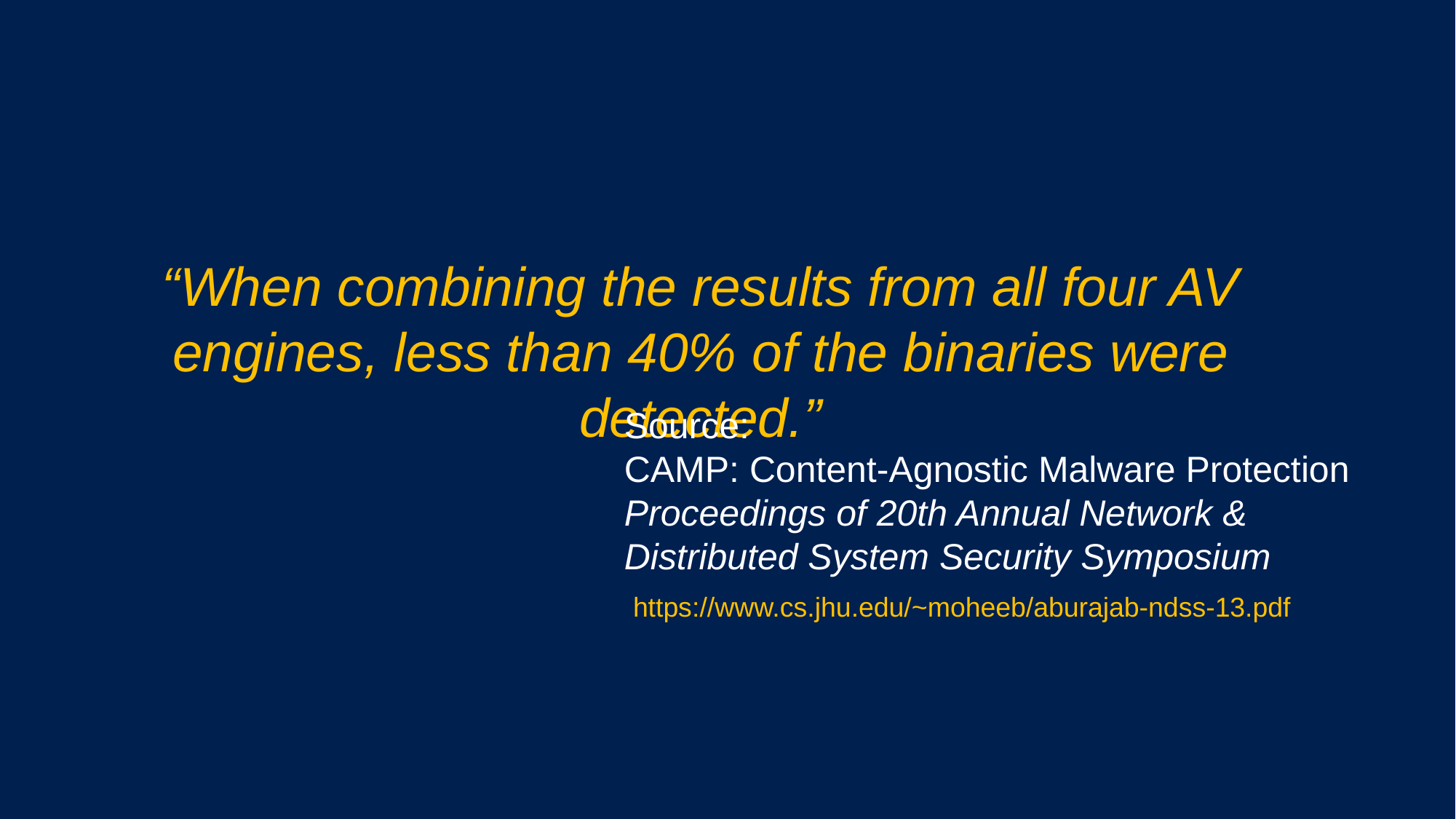

“When combining the results from all four AV engines, less than 40% of the binaries were detected.”
Source:
CAMP: Content-Agnostic Malware Protection
Proceedings of 20th Annual Network & Distributed System Security Symposium
https://www.cs.jhu.edu/~moheeb/aburajab-ndss-13.pdf